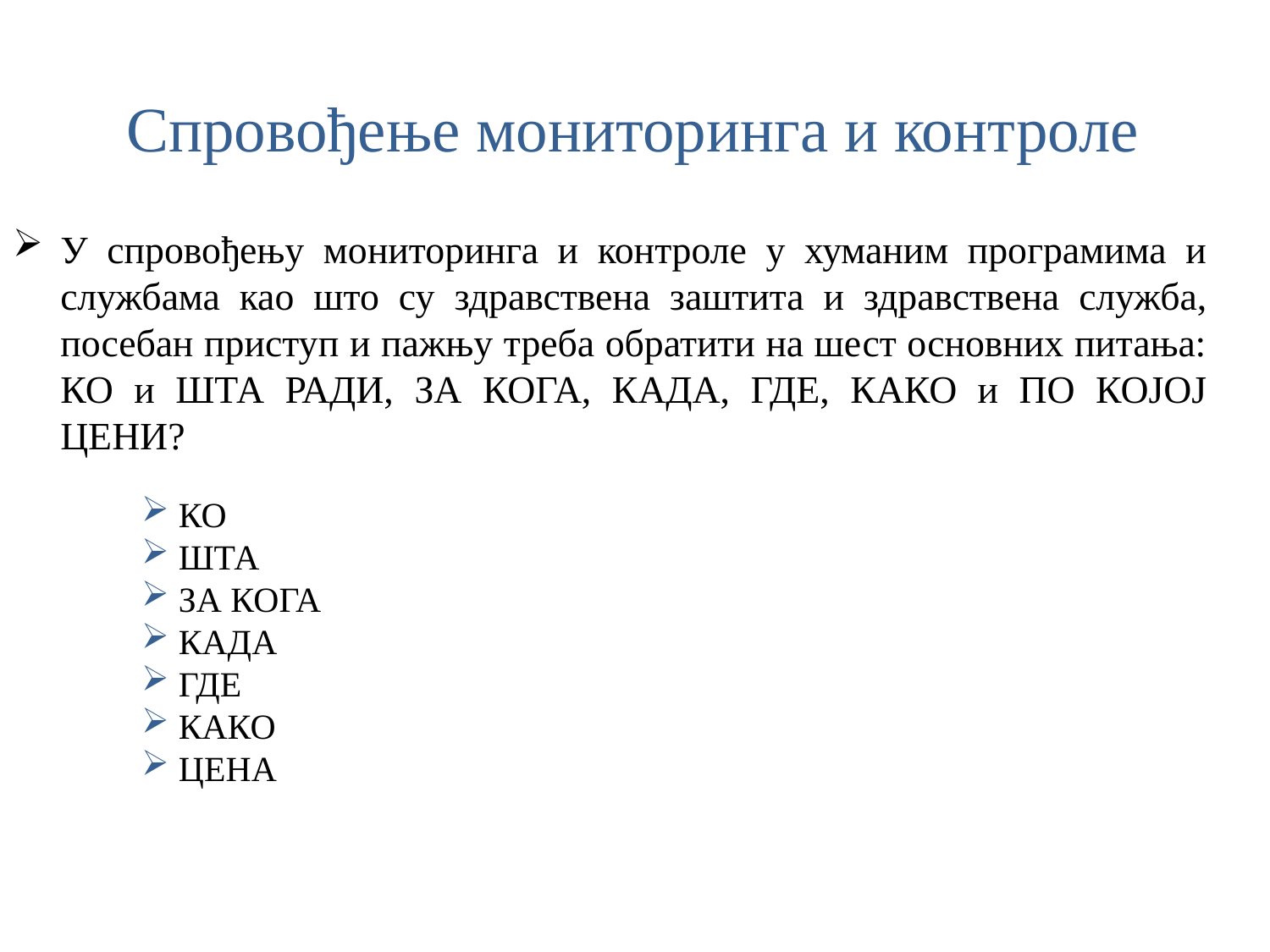

# Спровођење мониторинга и контроле
У спровођењу мониторинга и контроле у хуманим програмима и службама као што су здравствена заштита и здравствена служба, посебан приступ и пажњу треба обратити на шест основних питања: КО и ШТА РАДИ, ЗА КОГА, КАДА, ГДЕ, КАКО и ПО КОЈОЈ ЦЕНИ?

 КО
 ШТА
 ЗА КОГА
 КАДА
 ГДЕ
 КАКО
 ЦЕНА